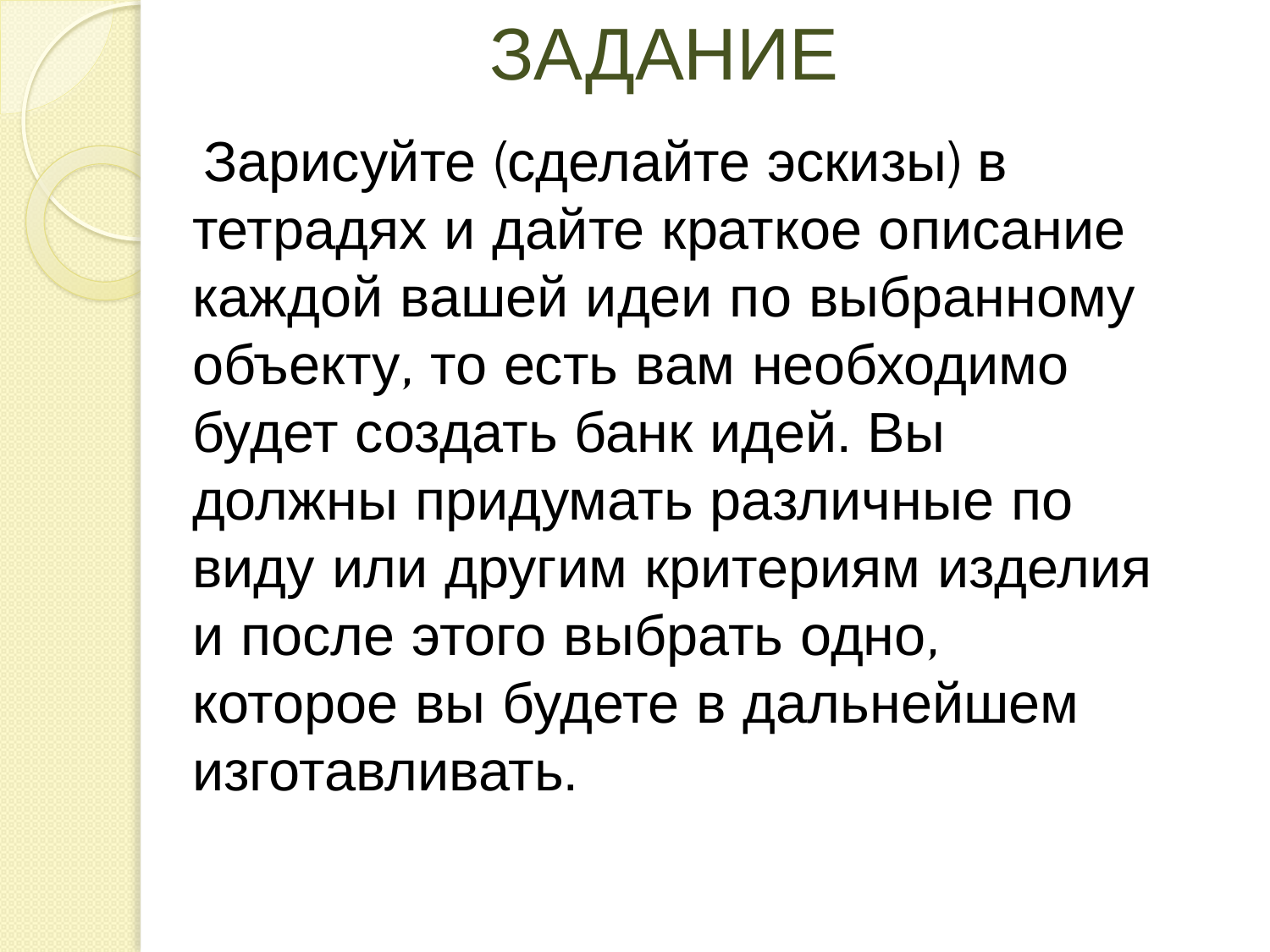

# ЗАДАНИЕ
   Зарисуйте (сделайте эскизы) в тетрадях и дайте краткое описание каждой вашей идеи по выбранному объекту, то есть вам необходимо будет создать банк идей. Вы должны придумать различные по виду или другим критериям изделия и после этого выбрать одно, которое вы будете в дальнейшем изготавливать.